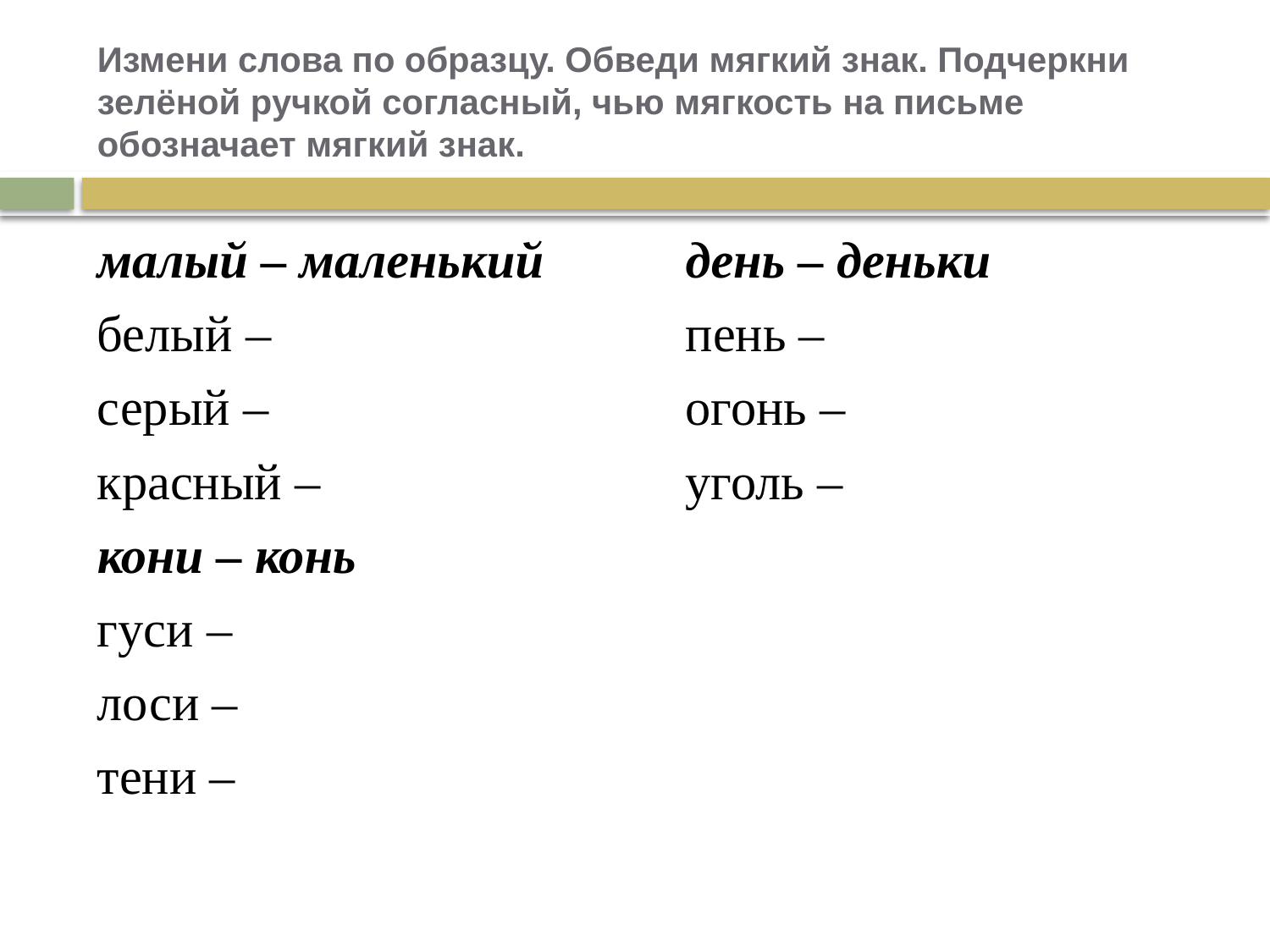

# Измени слова по образцу. Обведи мягкий знак. Подчеркни зелёной ручкой согласный, чью мягкость на письме обозначает мягкий знак.
малый – маленький
белый –
серый –
красный –
кони – конь
гуси –
лоси –
тени –
день – деньки
пень –
огонь –
уголь –